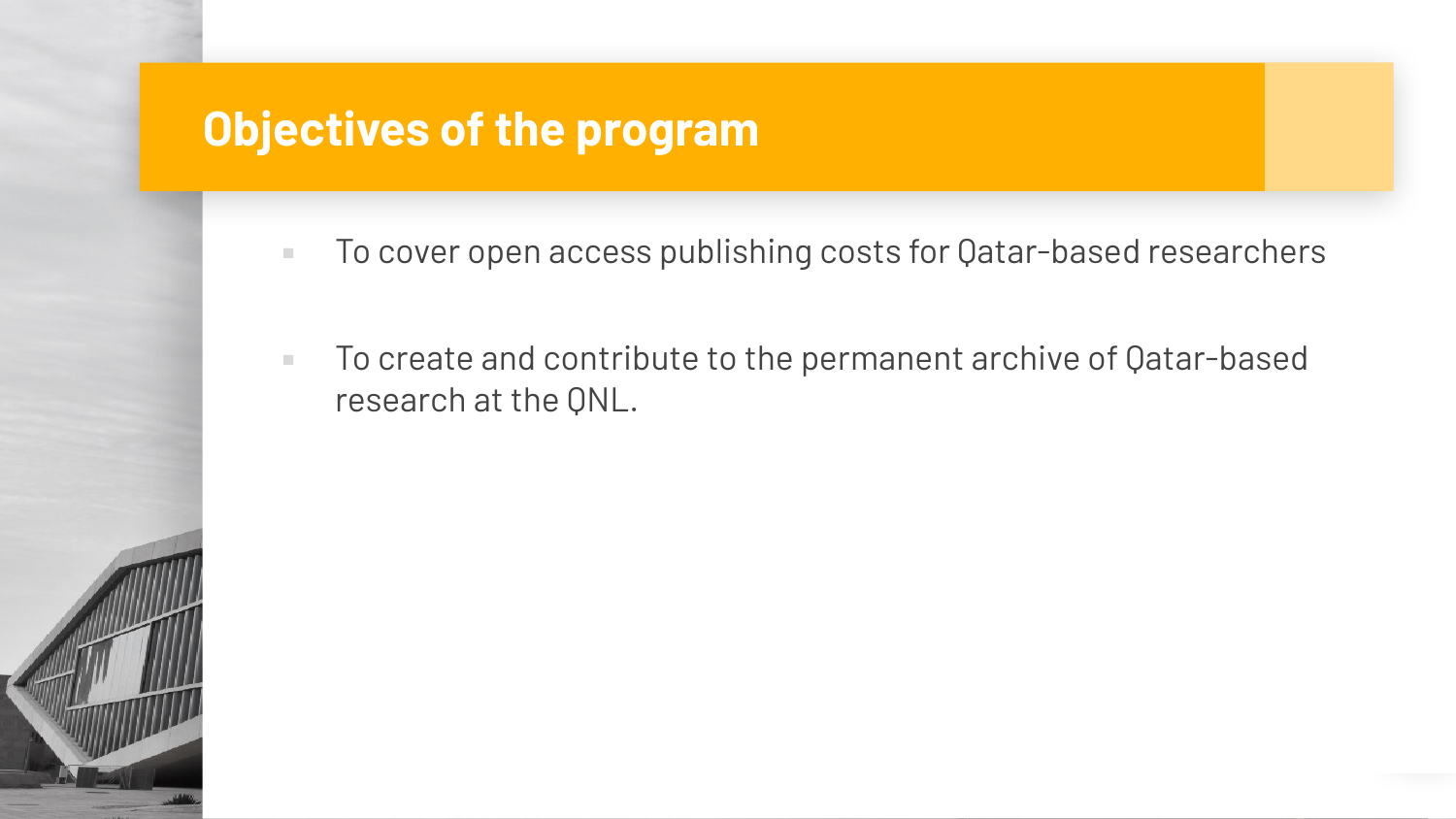

# Objectives of the program
To cover open access publishing costs for Qatar-based researchers

To create and contribute to the permanent archive of Qatar-based research at the QNL.